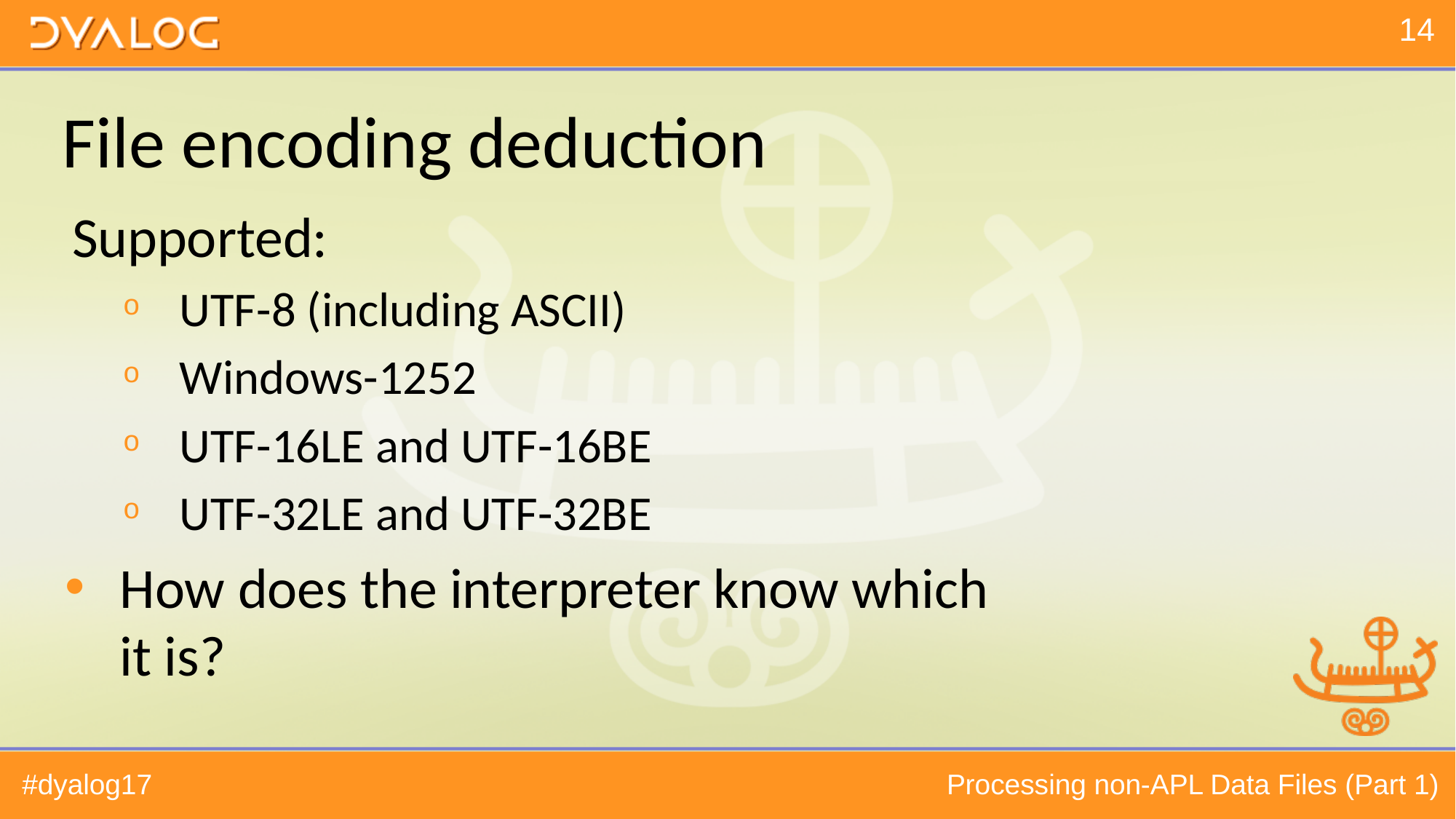

# File encoding deduction

Supported:
UTF-8 (including ASCII)
Windows-1252
UTF-16LE and UTF-16BE
UTF-32LE and UTF-32BE
How does the interpreter know which it is?